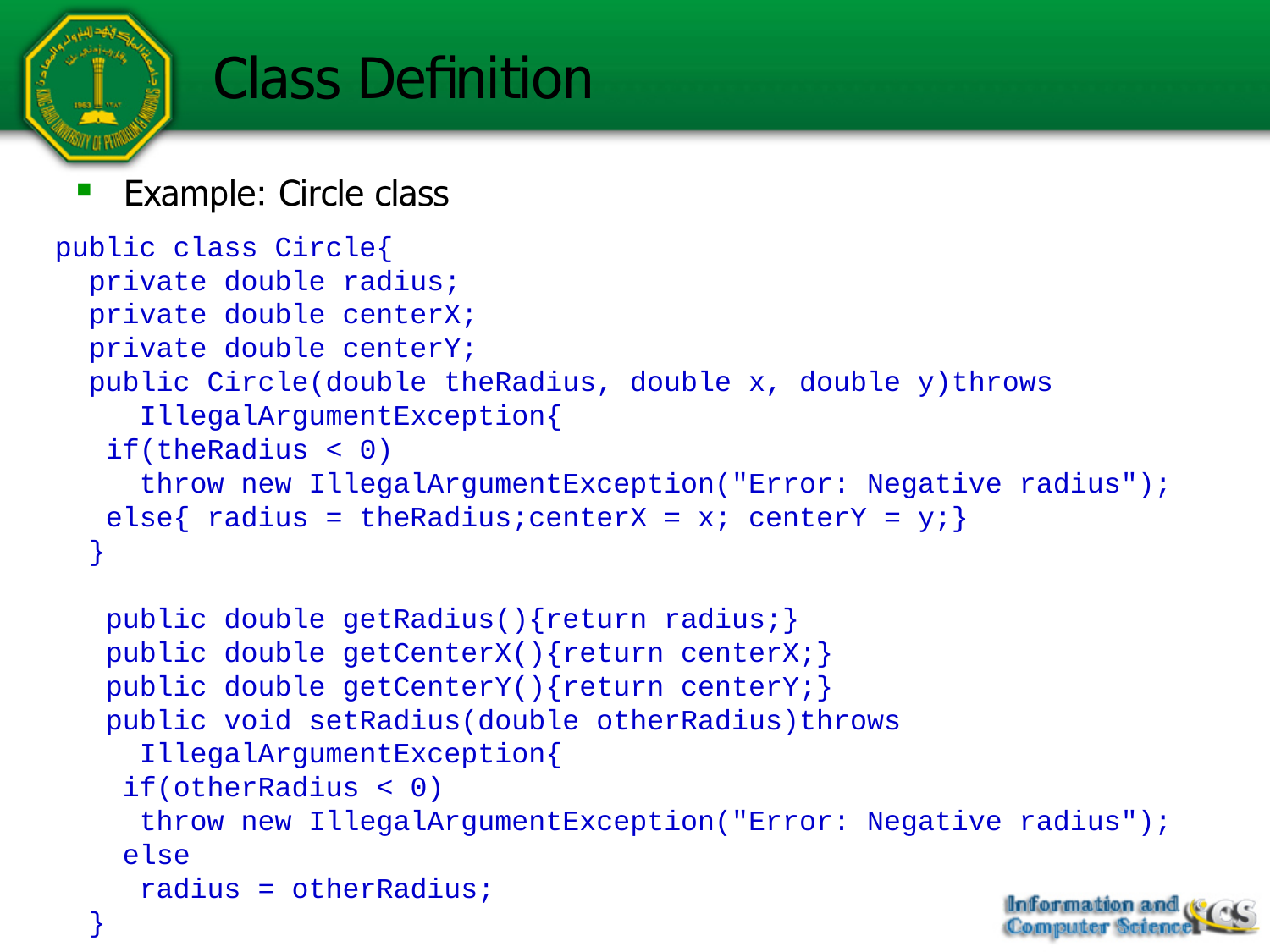

# Class Definition
Example: Circle class

public class Circle{
  private double radius;
  private double centerX;
  private double centerY;
  public Circle(double theRadius, double x, double y)throws
     IllegalArgumentException{
   if(theRadius < 0)
     throw new IllegalArgumentException("Error: Negative radius");
   else{ radius = theRadius;centerX = x; centerY = y;}
  }

   public double getRadius(){return radius;}
   public double getCenterX(){return centerX;}
   public double getCenterY(){return centerY;}
   public void setRadius(double otherRadius)throws
     IllegalArgumentException{
    if(otherRadius < 0)
     throw new IllegalArgumentException("Error: Negative radius");
    else
     radius = otherRadius;
  }